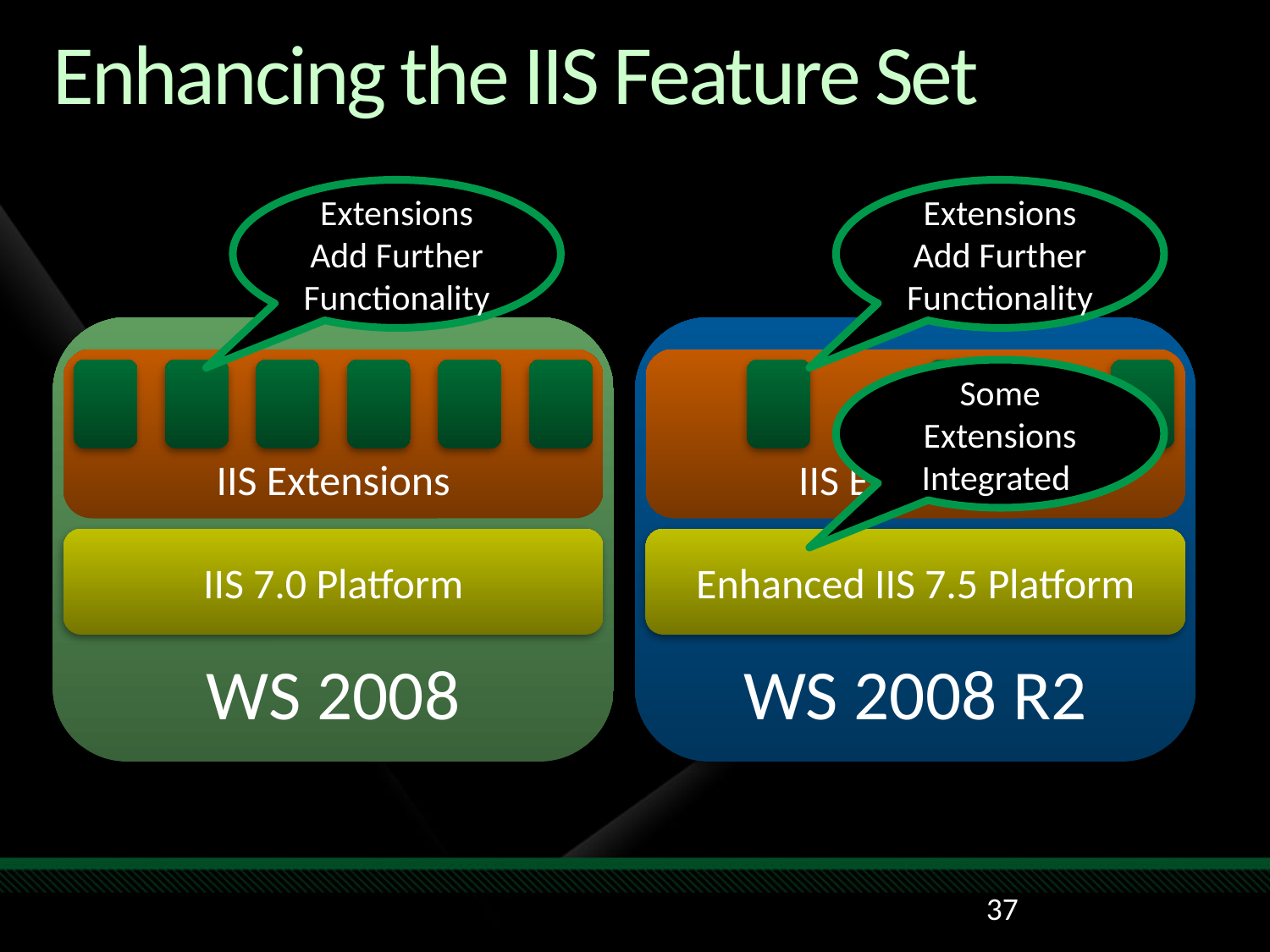

# Enhancing the IIS Feature Set
Extensions Add Further Functionality
Extensions Add Further Functionality
WS 2008
WS 2008 R2
IIS Extensions
IIS Extensions

Some Extensions
Integrated

IIS 7.0 Platform
Enhanced IIS 7.5 Platform
37